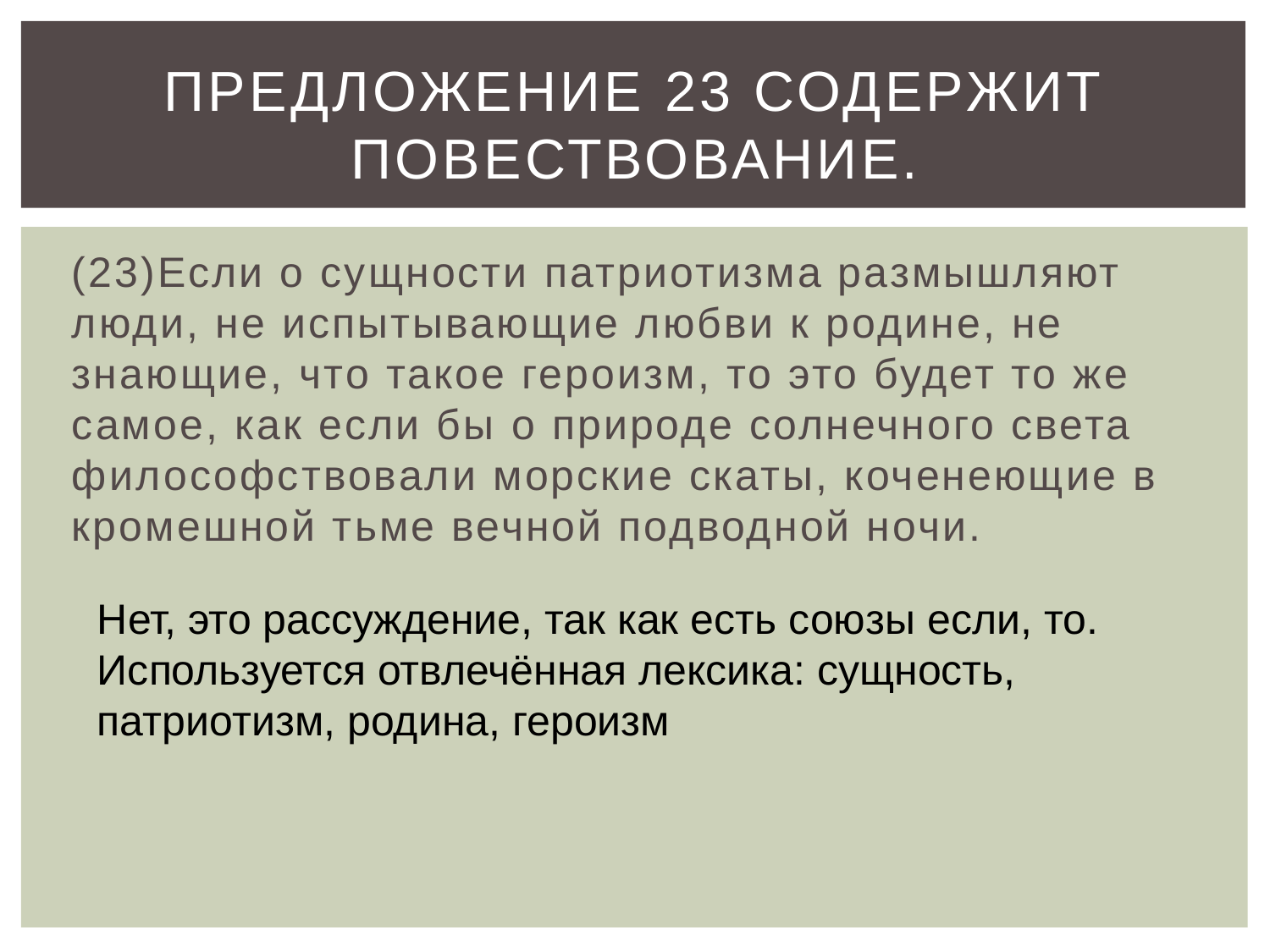

# Предложение 23 содержит повествование.
(23)Если о сущности патриотизма размышляют люди, не испытывающие любви к родине, не знающие, что такое героизм, то это будет то же самое, как если бы о природе солнечного света философствовали морские скаты, коченеющие в кромешной тьме вечной подводной ночи.
Нет, это рассуждение, так как есть союзы если, то. Используется отвлечённая лексика: сущность, патриотизм, родина, героизм